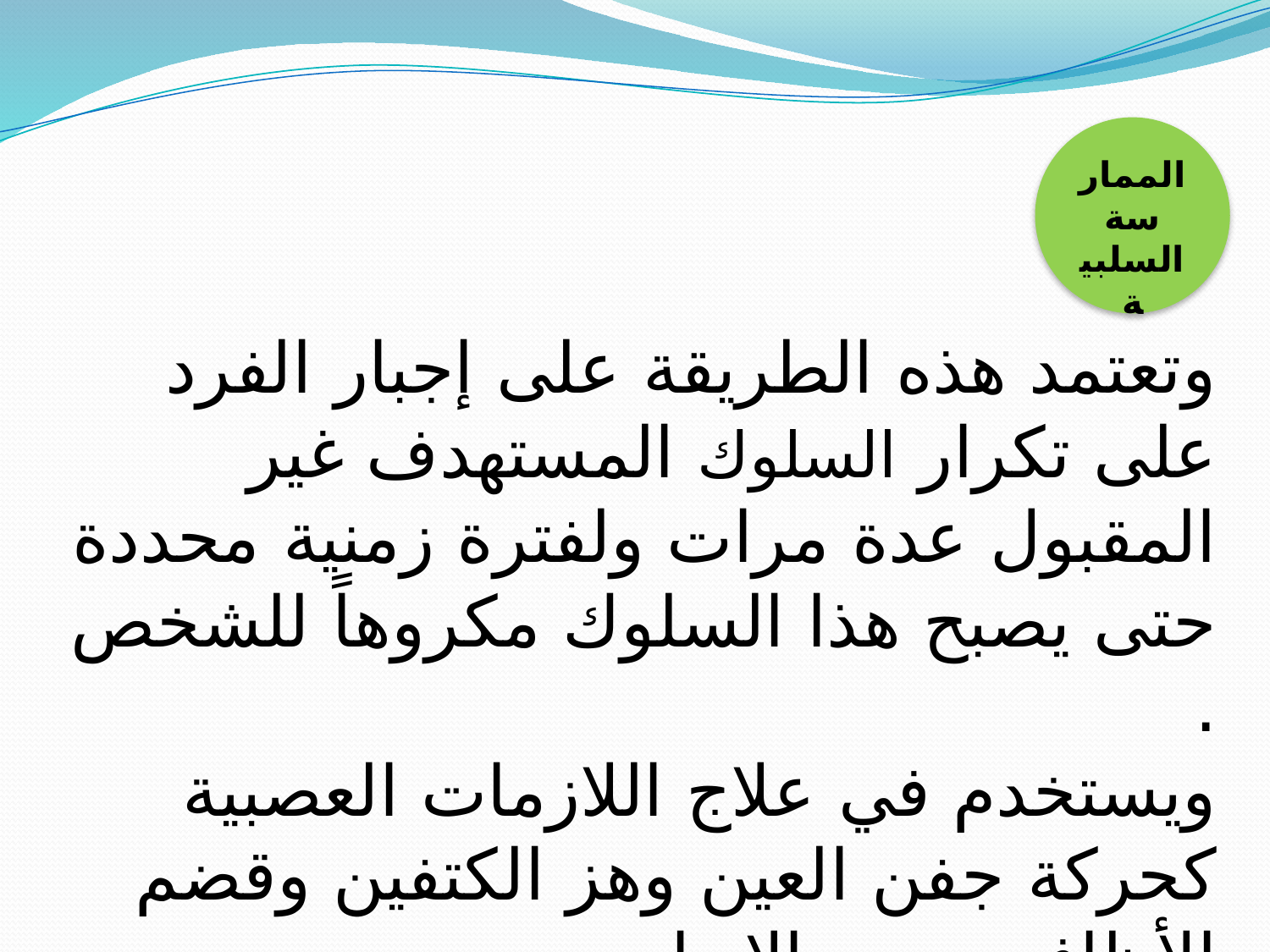

الممارسة السلبية
وتعتمد هذه الطريقة على إجبار الفرد على تكرار السلوك المستهدف غير المقبول عدة مرات ولفترة زمنية محددة حتى يصبح هذا السلوك مكروهاً للشخص .
ويستخدم في علاج اللازمات العصبية كحركة جفن العين وهز الكتفين وقضم الأظافر ومص الإبهام .